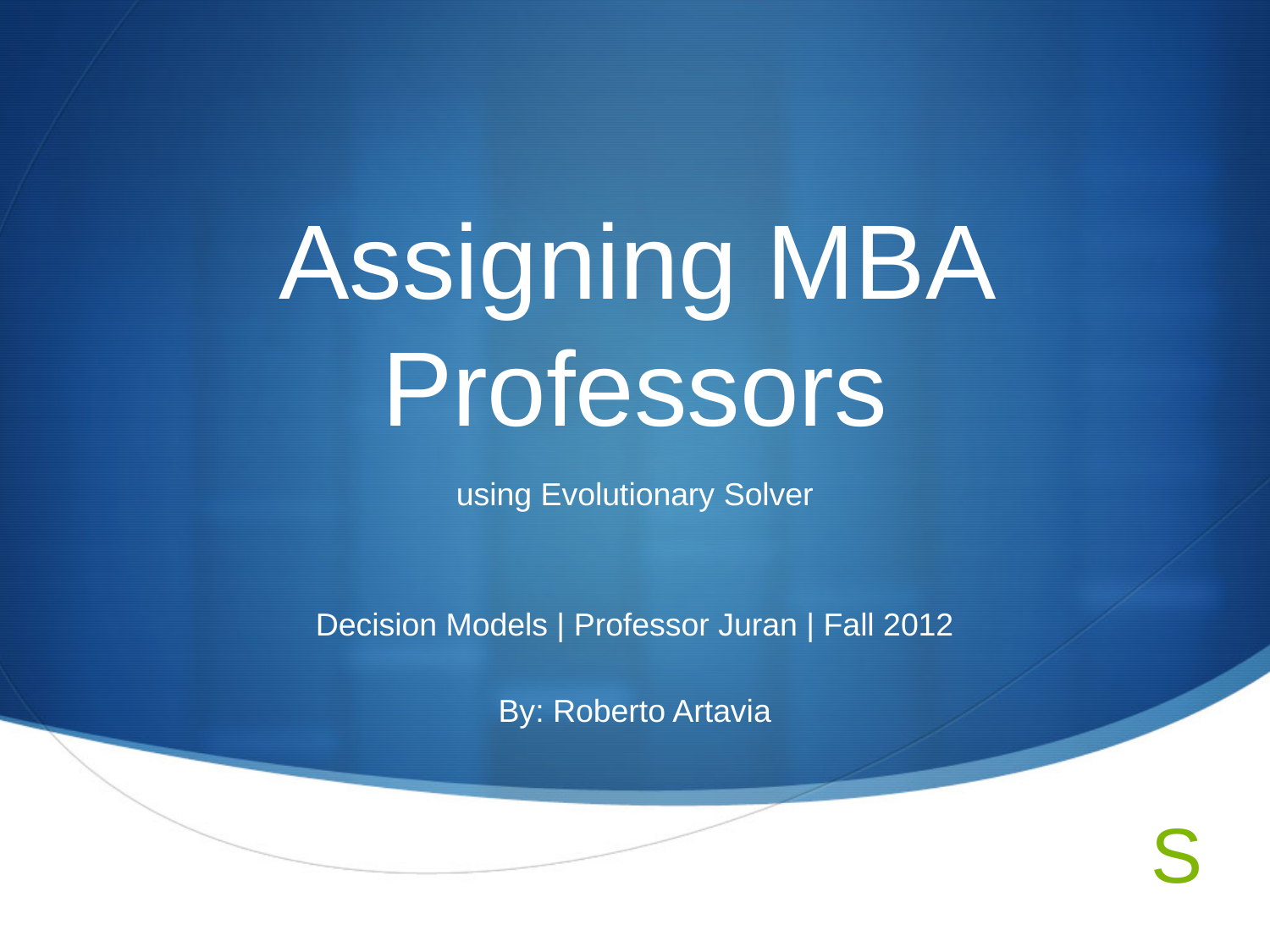

# Assigning MBA Professors
using Evolutionary Solver

Decision Models | Professor Juran | Fall 2012

By: Roberto Artavia